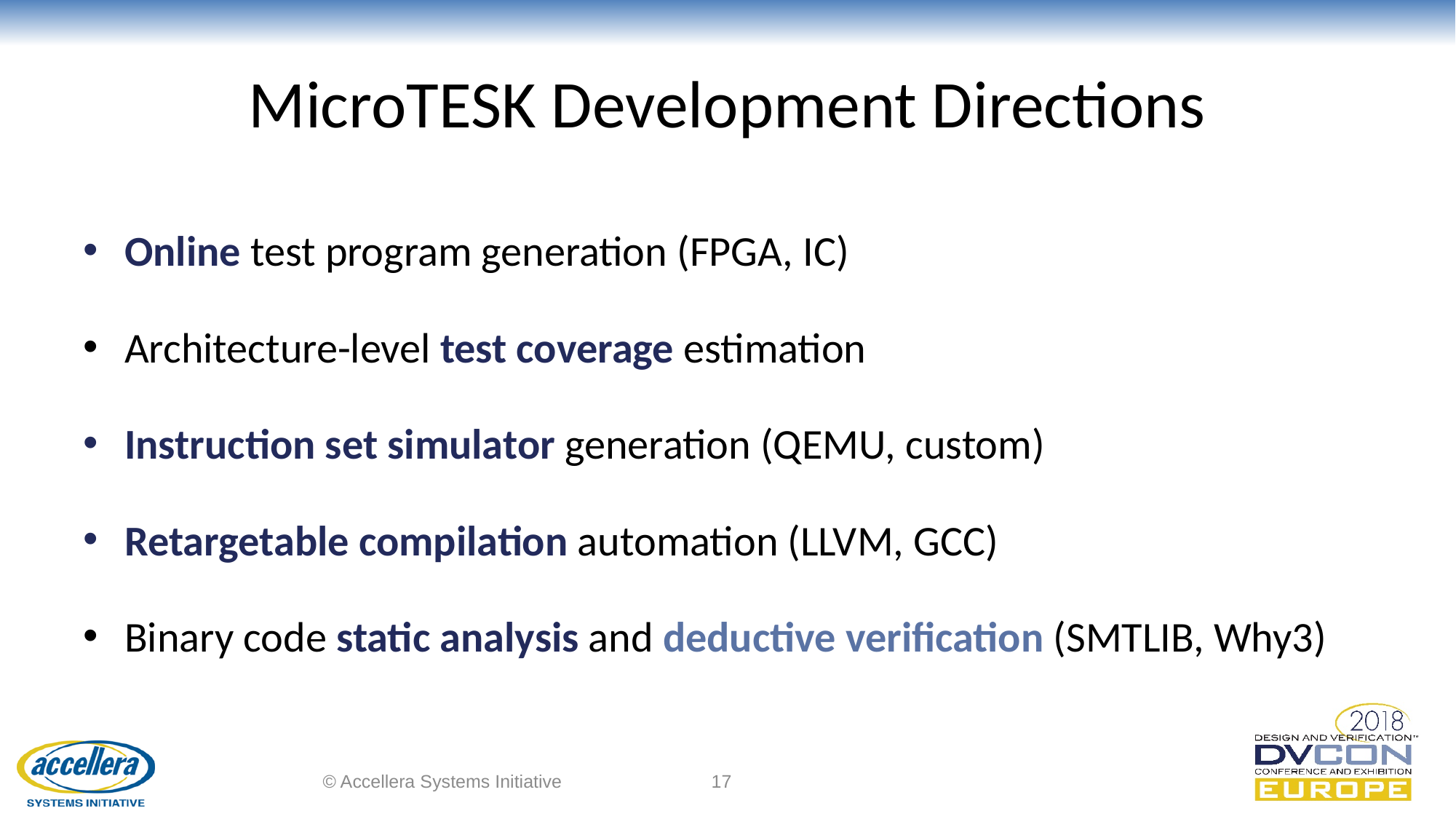

# MicroTESK Development Directions
Online test program generation (FPGA, IC)
Architecture-level test coverage estimation
Instruction set simulator generation (QEMU, custom)
Retargetable compilation automation (LLVM, GCC)
Binary code static analysis and deductive verification (SMTLIB, Why3)
© Accellera Systems Initiative
17